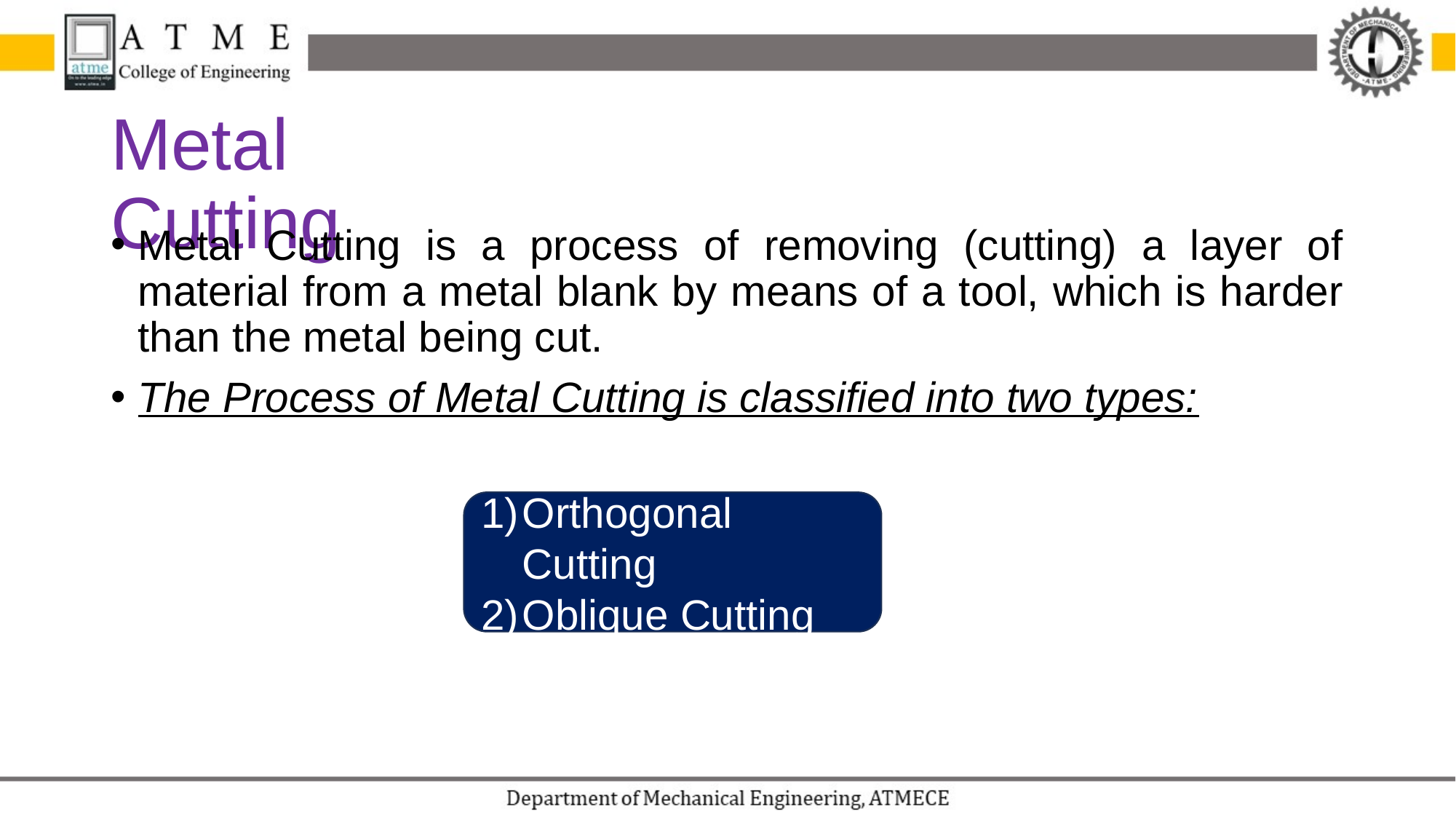

# Metal Cutting
Metal Cutting is a process of removing (cutting) a layer of material from a metal blank by means of a tool, which is harder than the metal being cut.
The Process of Metal Cutting is classified into two types:

Orthogonal Cutting
Oblique Cutting